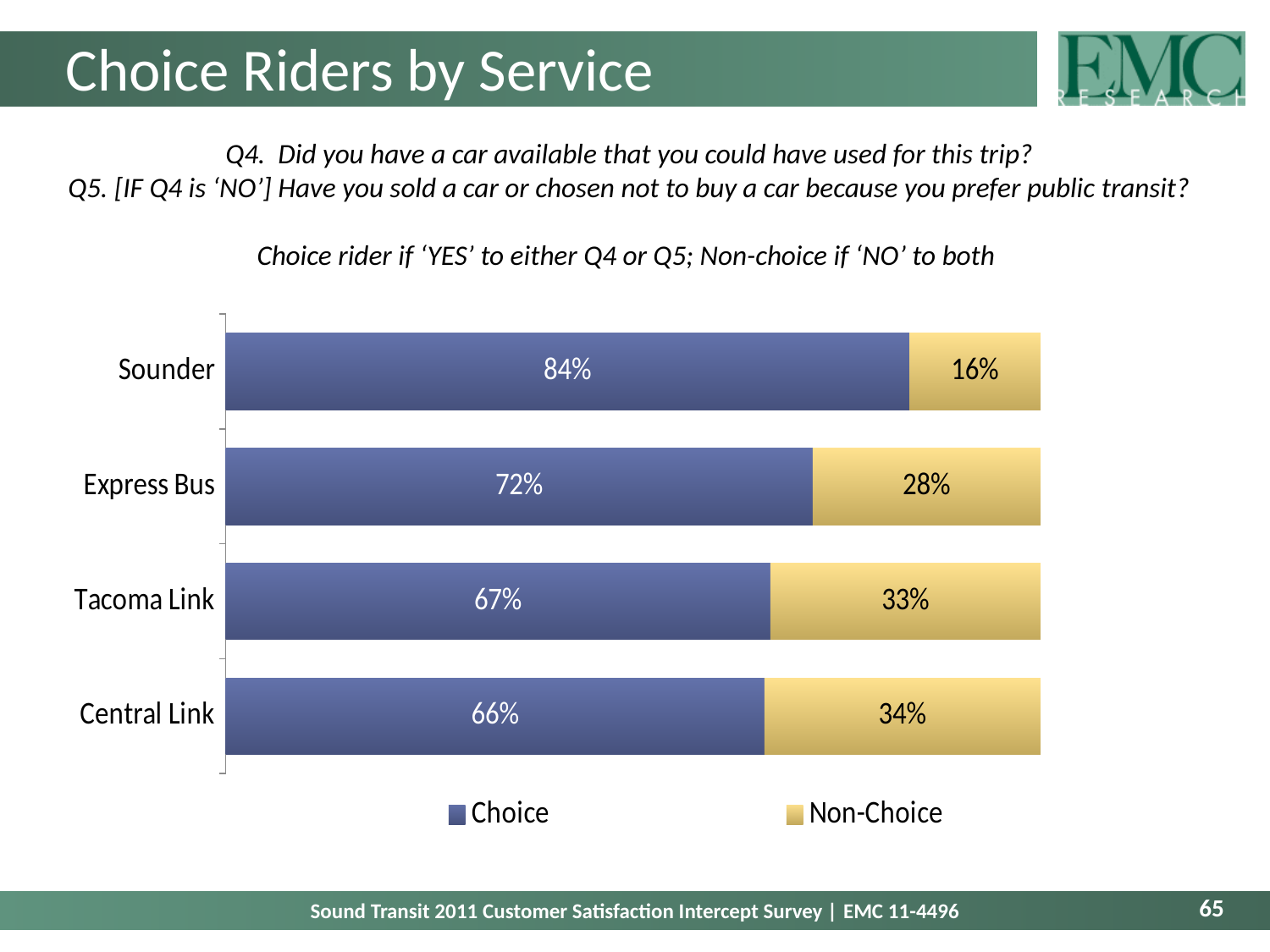

# Choice Riders by Service
Q4.  Did you have a car available that you could have used for this trip?
Q5. [IF Q4 is ‘NO’] Have you sold a car or chosen not to buy a car because you prefer public transit?

Choice rider if ‘YES’ to either Q4 or Q5; Non-choice if ‘NO’ to both

### Chart

| Category | Choice | Non-Choice |
|---|---|---|
| Sounder | 0.838982378133628 | 0.1610176218663729 |
| Express Bus | 0.7202970297029653 | 0.2797029702970278 |
| Tacoma Link | 0.6684112338548487 | 0.3315887661451516 |
| Central Link | 0.6610773436670568 | 0.3389226563329427 |